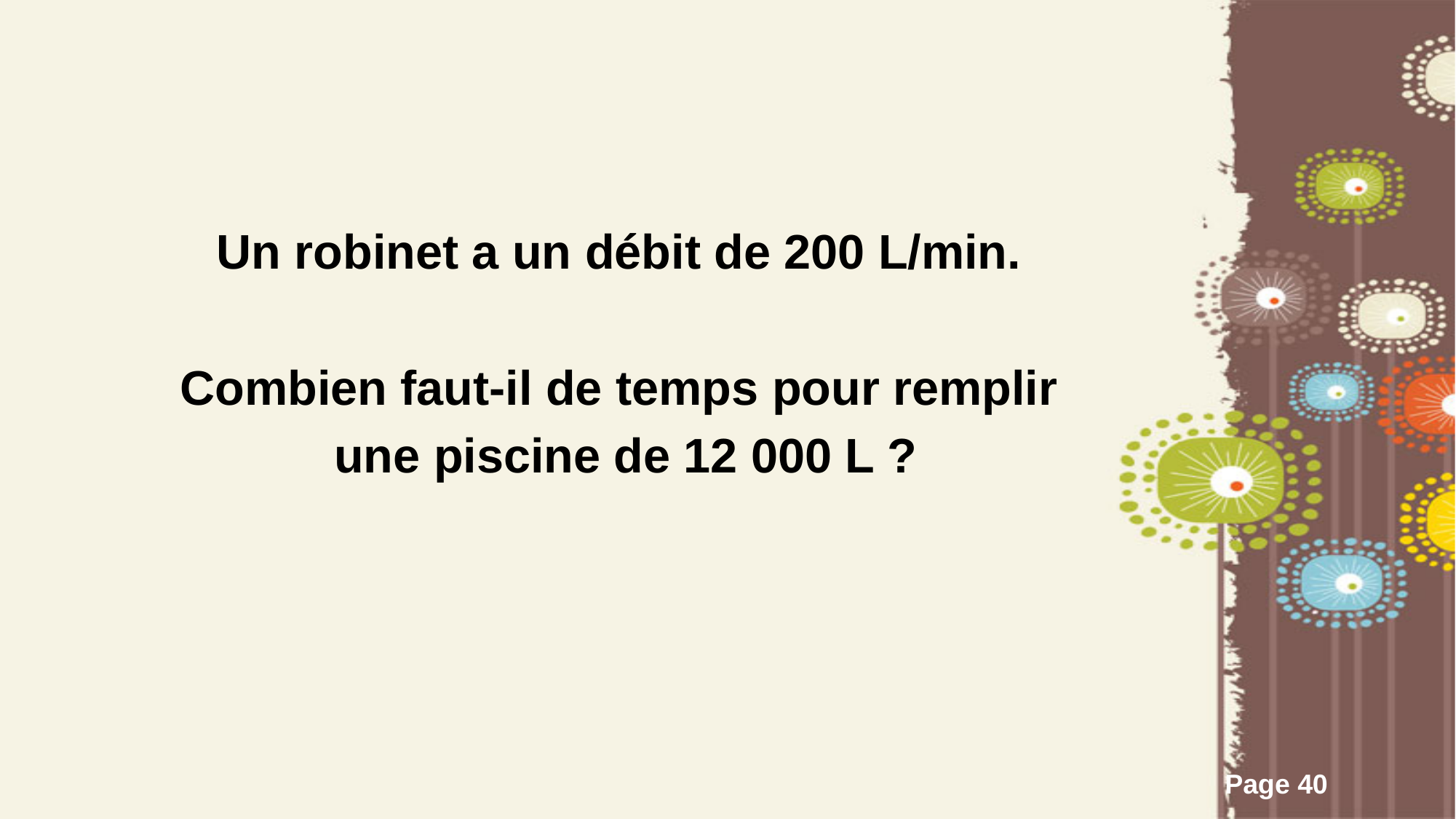

Un robinet a un débit de 200 L/min.

Combien faut-il de temps pour remplir
une piscine de 12 000 L ?